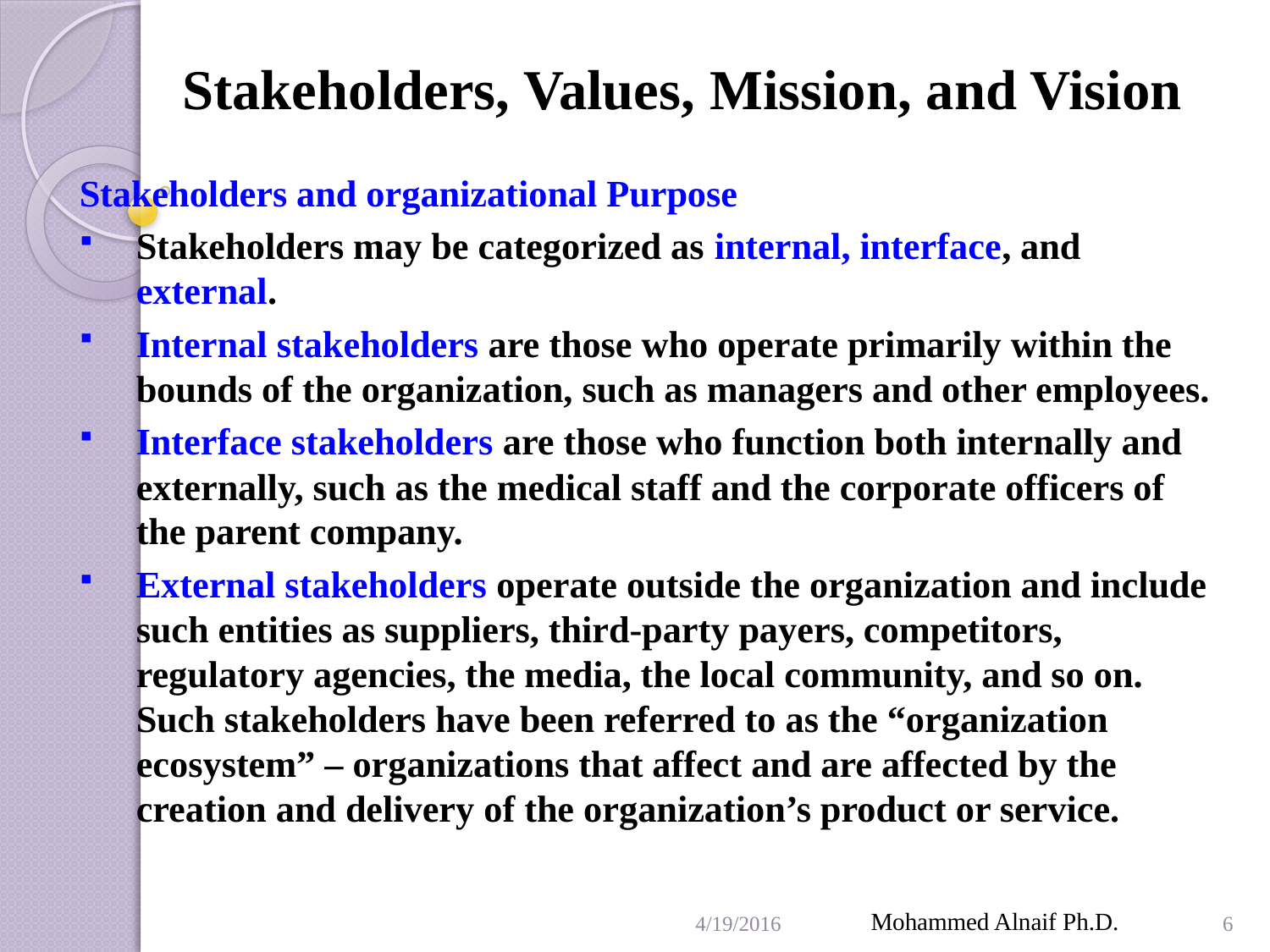

# Stakeholders, Values, Mission, and Vision
Stakeholders and organizational Purpose
Stakeholders may be categorized as internal, interface, and external.
Internal stakeholders are those who operate primarily within the bounds of the organization, such as managers and other employees.
Interface stakeholders are those who function both internally and externally, such as the medical staff and the corporate officers of the parent company.
External stakeholders operate outside the organization and include such entities as suppliers, third-party payers, competitors, regulatory agencies, the media, the local community, and so on. Such stakeholders have been referred to as the “organization ecosystem” – organizations that affect and are affected by the creation and delivery of the organization’s product or service.
4/19/2016
Mohammed Alnaif Ph.D.
6